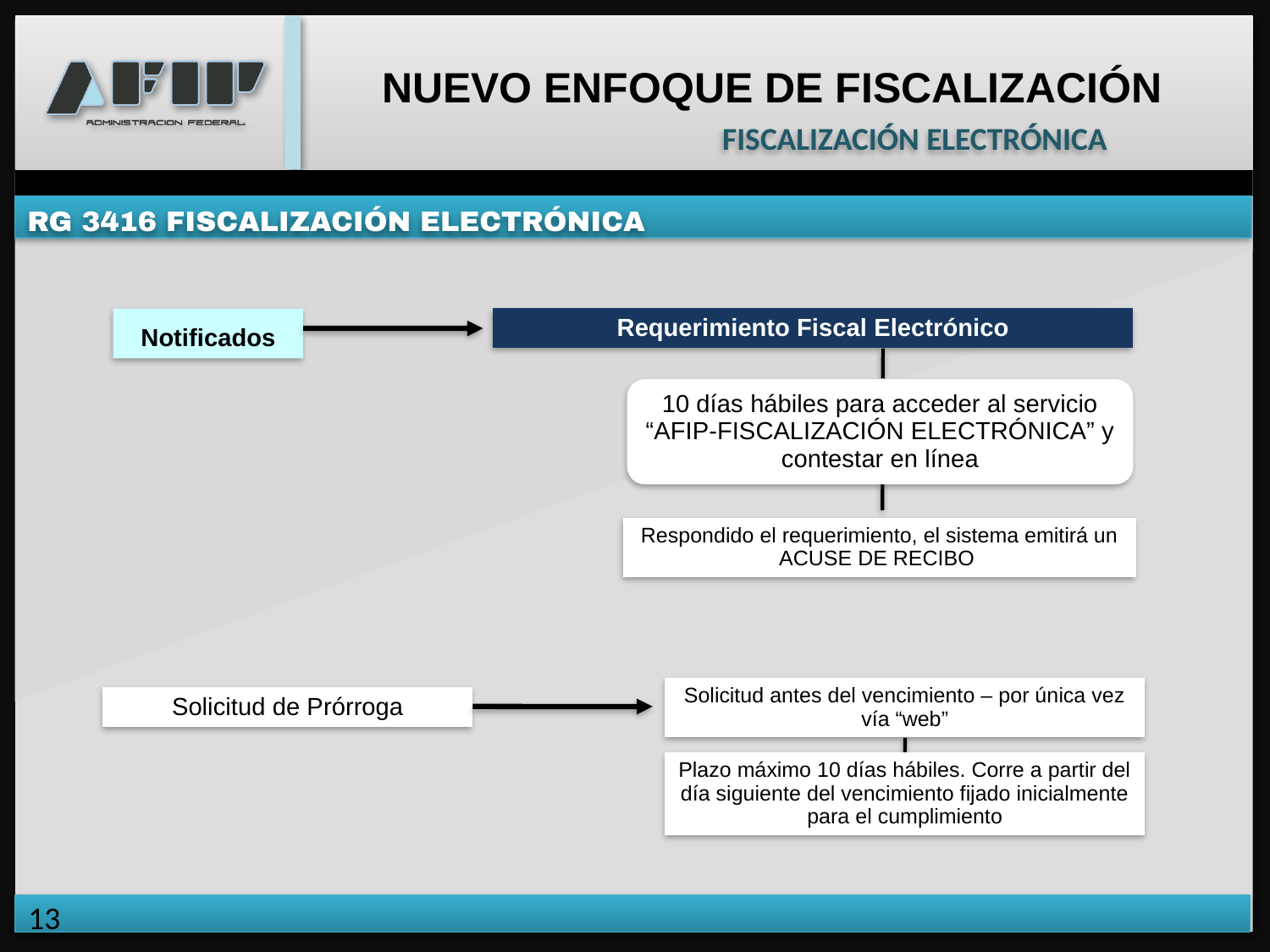

FISCALIZACIÓN ELECTRÓNICA
RG 3416 FISCALIZACIÓN ELECTRÓNICA

Requerimiento Fiscal Electrónico
Notificados

10 días hábiles para acceder al servicio “AFIP-FISCALIZACIÓN ELECTRÓNICA” y contestar en línea

Respondido el requerimiento, el sistema emitirá un ACUSE DE RECIBO
Solicitud antes del vencimiento – por única vez vía “web”
Solicitud de Prórroga

Plazo máximo 10 días hábiles. Corre a partir del día siguiente del vencimiento fijado inicialmente para el cumplimiento
13